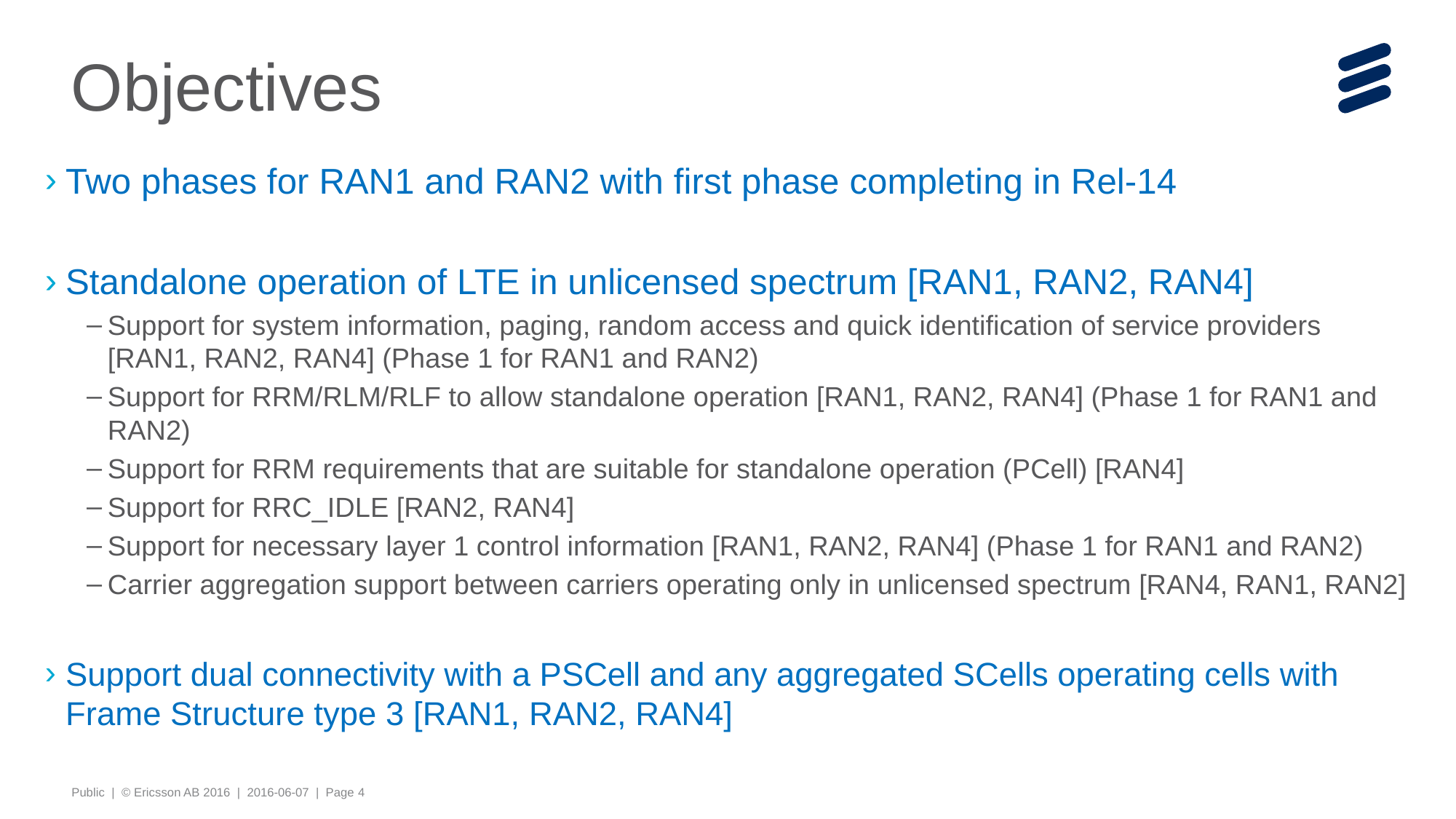

# Objectives
Two phases for RAN1 and RAN2 with first phase completing in Rel-14

Standalone operation of LTE in unlicensed spectrum [RAN1, RAN2, RAN4]
Support for system information, paging, random access and quick identification of service providers [RAN1, RAN2, RAN4] (Phase 1 for RAN1 and RAN2)
Support for RRM/RLM/RLF to allow standalone operation [RAN1, RAN2, RAN4] (Phase 1 for RAN1 and RAN2)
Support for RRM requirements that are suitable for standalone operation (PCell) [RAN4]
Support for RRC_IDLE [RAN2, RAN4]
Support for necessary layer 1 control information [RAN1, RAN2, RAN4] (Phase 1 for RAN1 and RAN2)
Carrier aggregation support between carriers operating only in unlicensed spectrum [RAN4, RAN1, RAN2]

Support dual connectivity with a PSCell and any aggregated SCells operating cells with Frame Structure type 3 [RAN1, RAN2, RAN4]